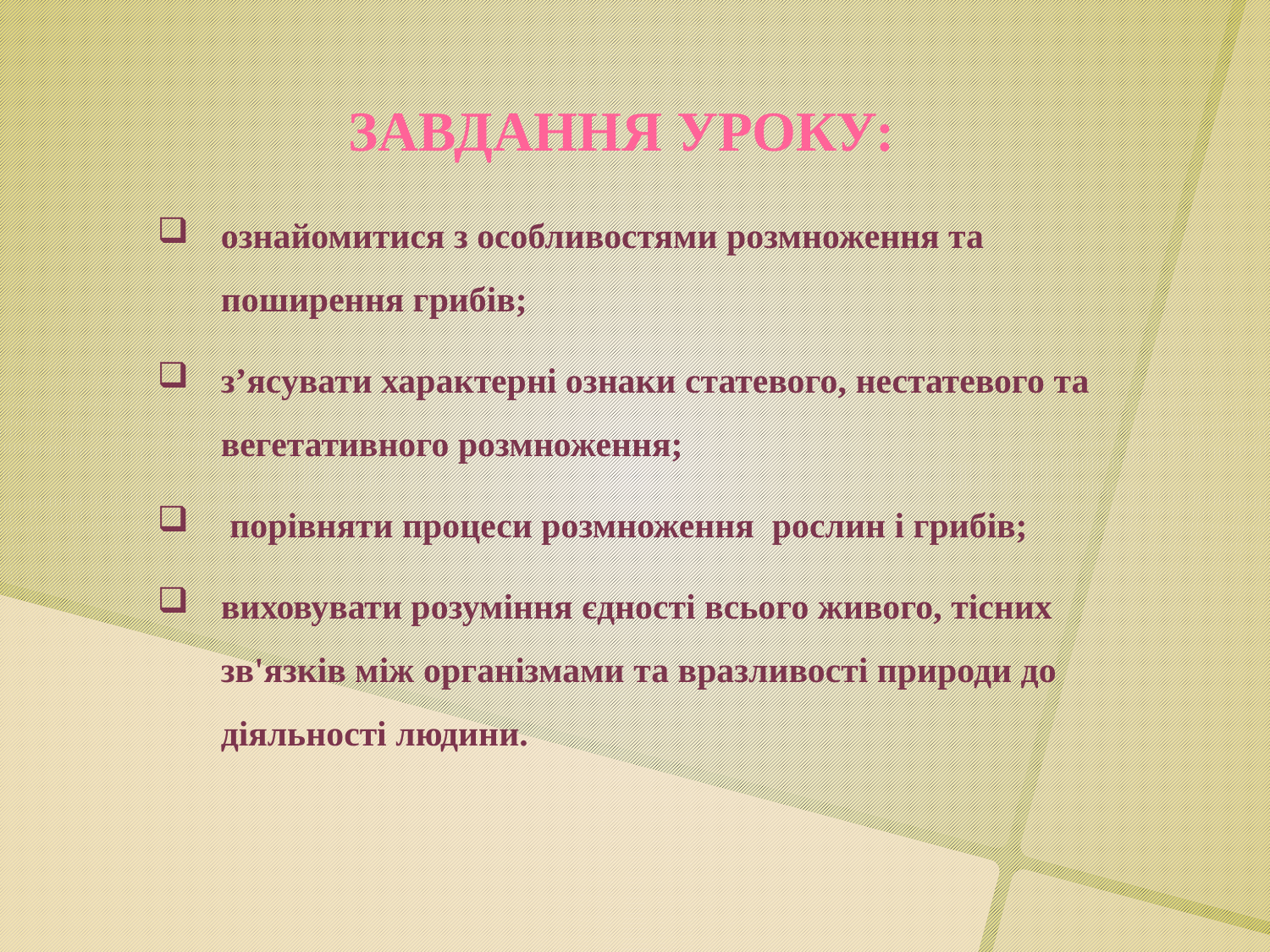

Завдання уроку:
ознайомитися з особливостями розмноження та поширення грибів;
з’ясувати характерні ознаки статевого, нестатевого та вегетативного розмноження;
 порівняти процеси розмноження  рослин і грибів;
виховувати розуміння єдності всього живого, тісних зв'язків між організмами та вразливості природи до діяльності людини.